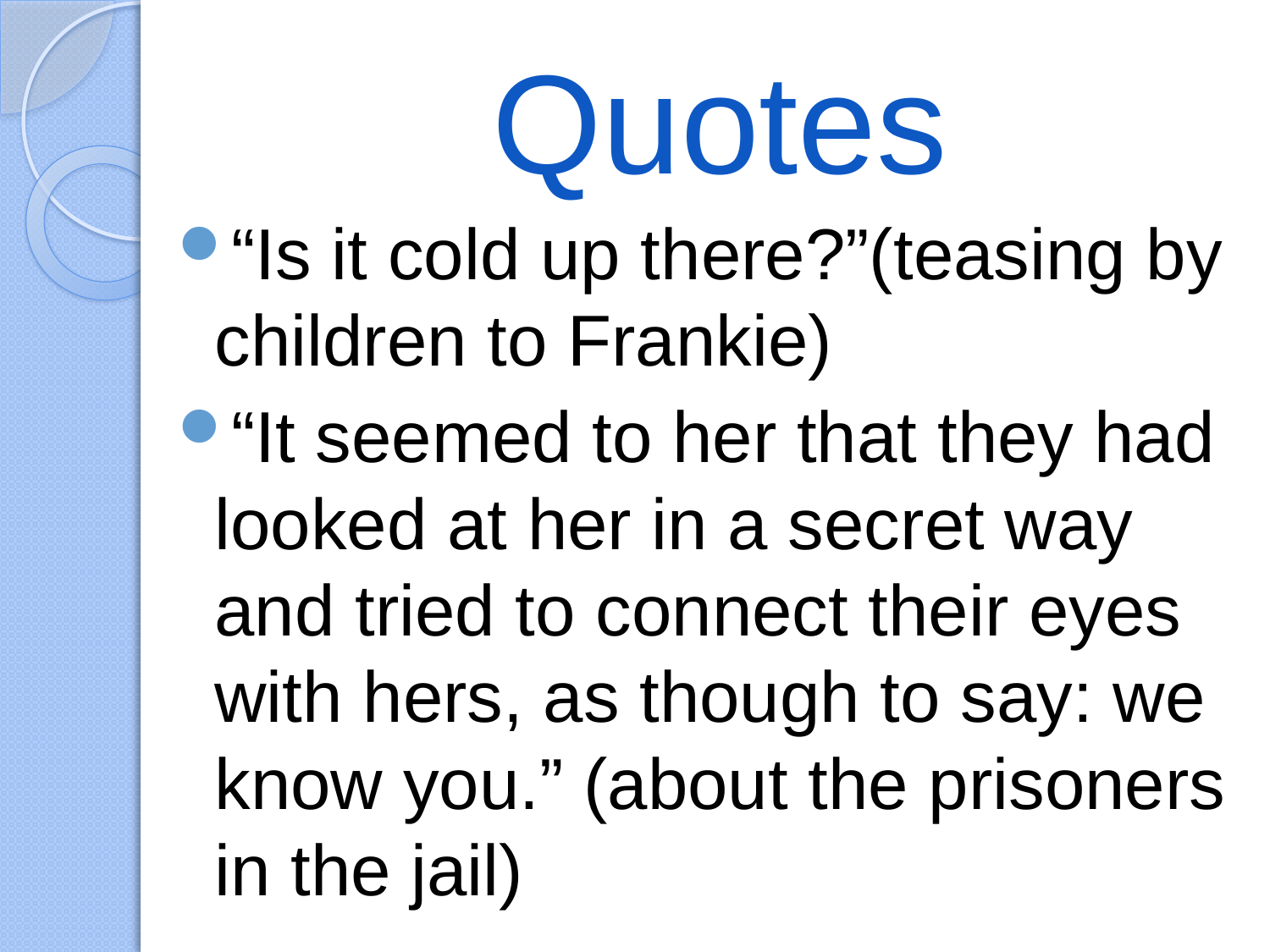

# Quotes
“Is it cold up there?”(teasing by children to Frankie)
“It seemed to her that they had looked at her in a secret way and tried to connect their eyes with hers, as though to say: we know you.” (about the prisoners in the jail)